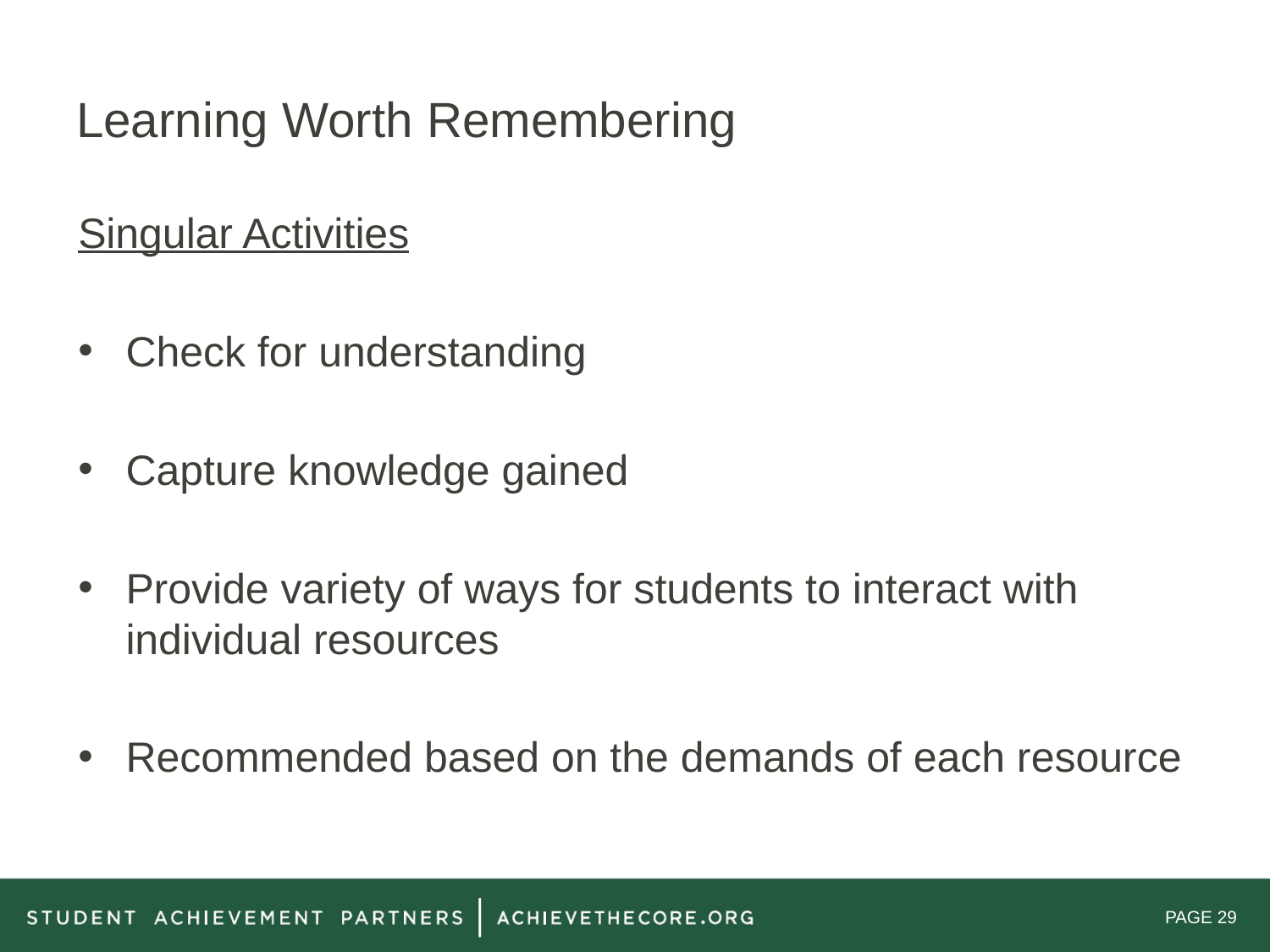

# Learning Worth Remembering
Singular Activities

Check for understanding

Capture knowledge gained

Provide variety of ways for students to interact with individual resources

Recommended based on the demands of each resource